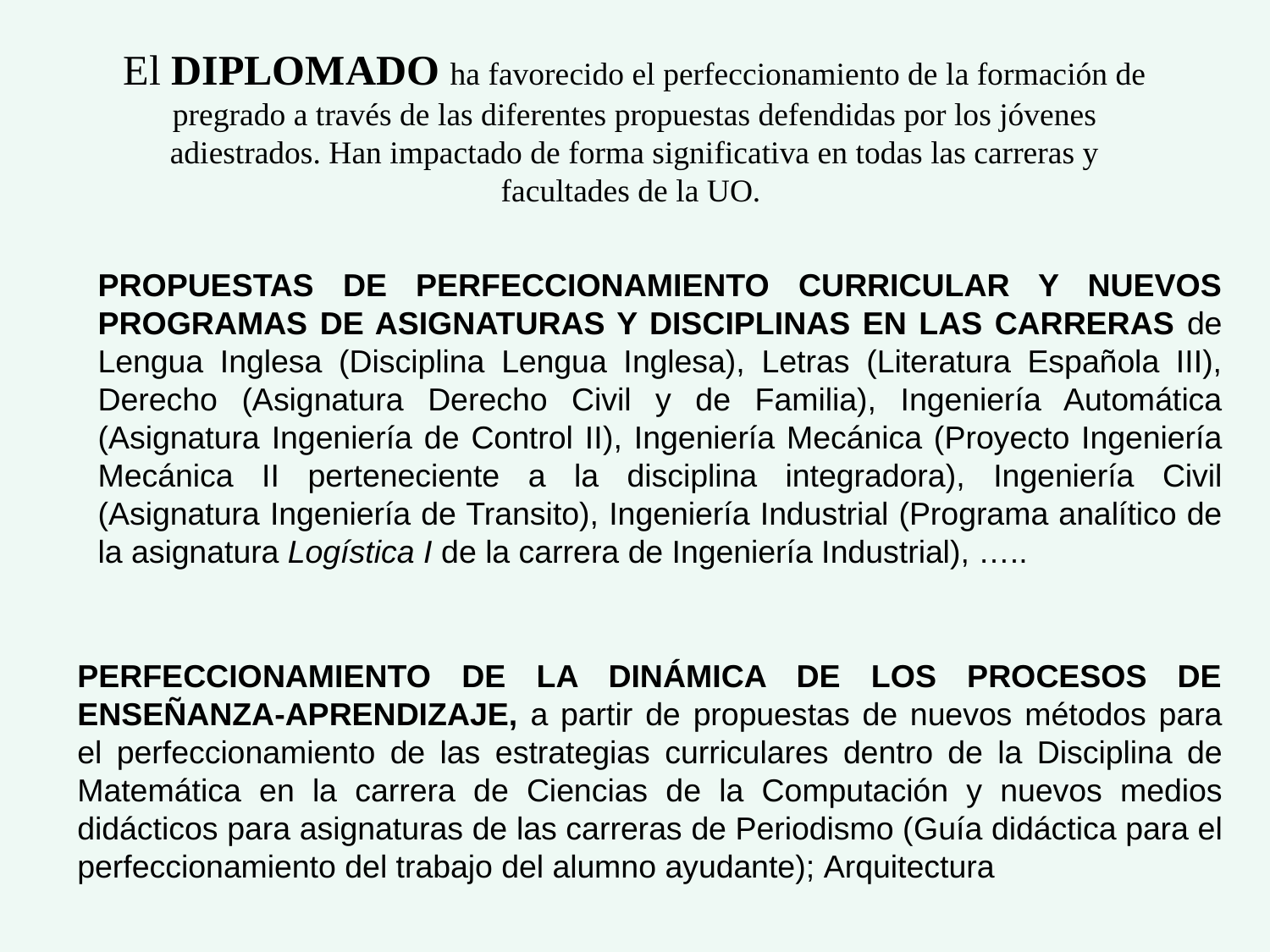

# El DIPLOMADO ha favorecido el perfeccionamiento de la formación de pregrado a través de las diferentes propuestas defendidas por los jóvenes adiestrados. Han impactado de forma significativa en todas las carreras y facultades de la UO.
PROPUESTAS DE PERFECCIONAMIENTO CURRICULAR Y NUEVOS PROGRAMAS DE ASIGNATURAS Y DISCIPLINAS EN LAS CARRERAS de Lengua Inglesa (Disciplina Lengua Inglesa), Letras (Literatura Española III), Derecho (Asignatura Derecho Civil y de Familia), Ingeniería Automática (Asignatura Ingeniería de Control II), Ingeniería Mecánica (Proyecto Ingeniería Mecánica II perteneciente a la disciplina integradora), Ingeniería Civil (Asignatura Ingeniería de Transito), Ingeniería Industrial (Programa analítico de la asignatura Logística I de la carrera de Ingeniería Industrial), …..

PERFECCIONAMIENTO DE LA DINÁMICA DE LOS PROCESOS DE ENSEÑANZA-APRENDIZAJE, a partir de propuestas de nuevos métodos para el perfeccionamiento de las estrategias curriculares dentro de la Disciplina de Matemática en la carrera de Ciencias de la Computación y nuevos medios didácticos para asignaturas de las carreras de Periodismo (Guía didáctica para el perfeccionamiento del trabajo del alumno ayudante); Arquitectura